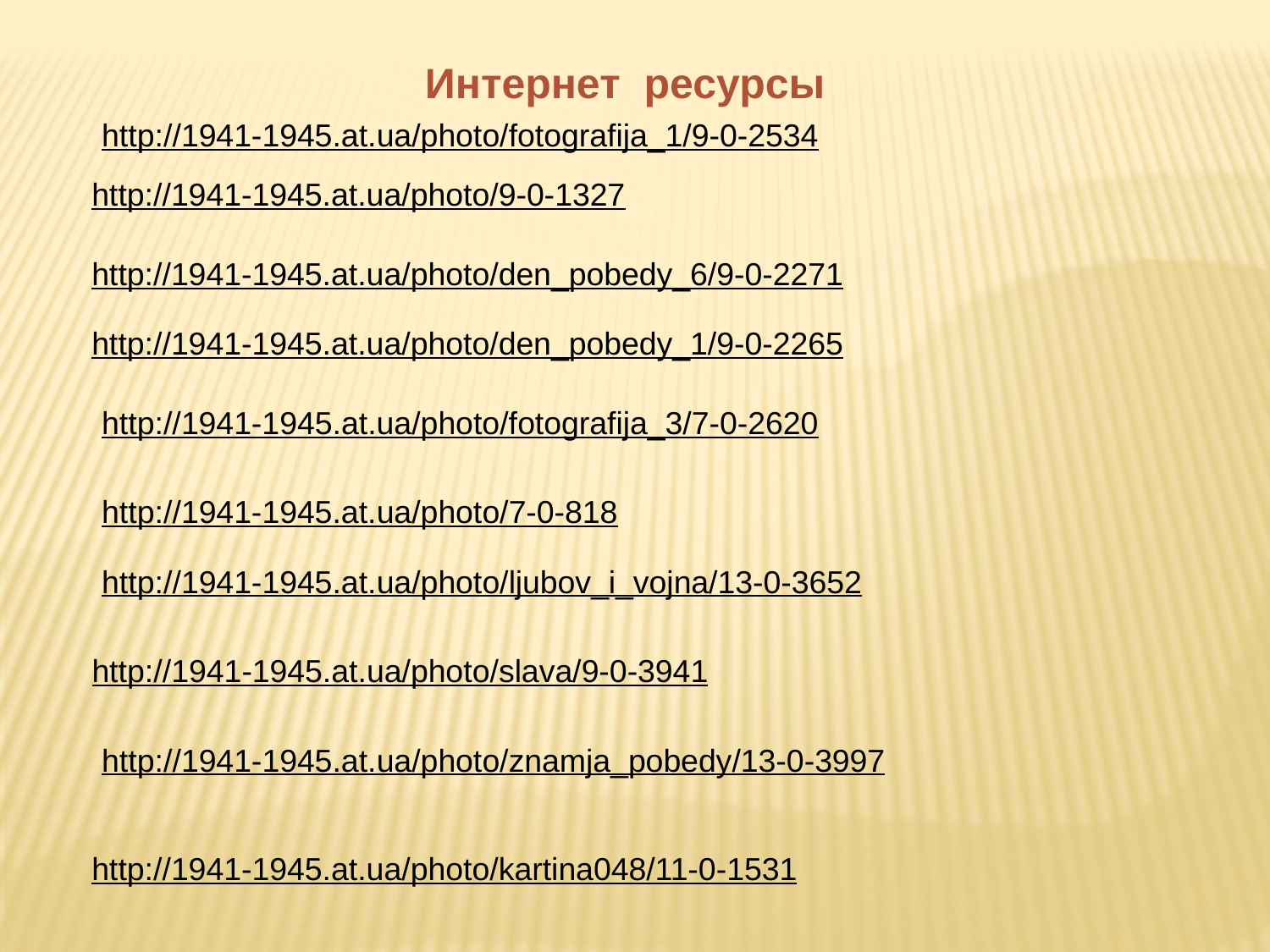

Интернет  ресурсы
http://1941-1945.at.ua/photo/fotografija_1/9-0-2534
http://1941-1945.at.ua/photo/9-0-1327
http://1941-1945.at.ua/photo/den_pobedy_6/9-0-2271
http://1941-1945.at.ua/photo/den_pobedy_1/9-0-2265
http://1941-1945.at.ua/photo/fotografija_3/7-0-2620
http://1941-1945.at.ua/photo/7-0-818
http://1941-1945.at.ua/photo/ljubov_i_vojna/13-0-3652
http://1941-1945.at.ua/photo/slava/9-0-3941
http://1941-1945.at.ua/photo/znamja_pobedy/13-0-3997
http://1941-1945.at.ua/photo/kartina048/11-0-1531